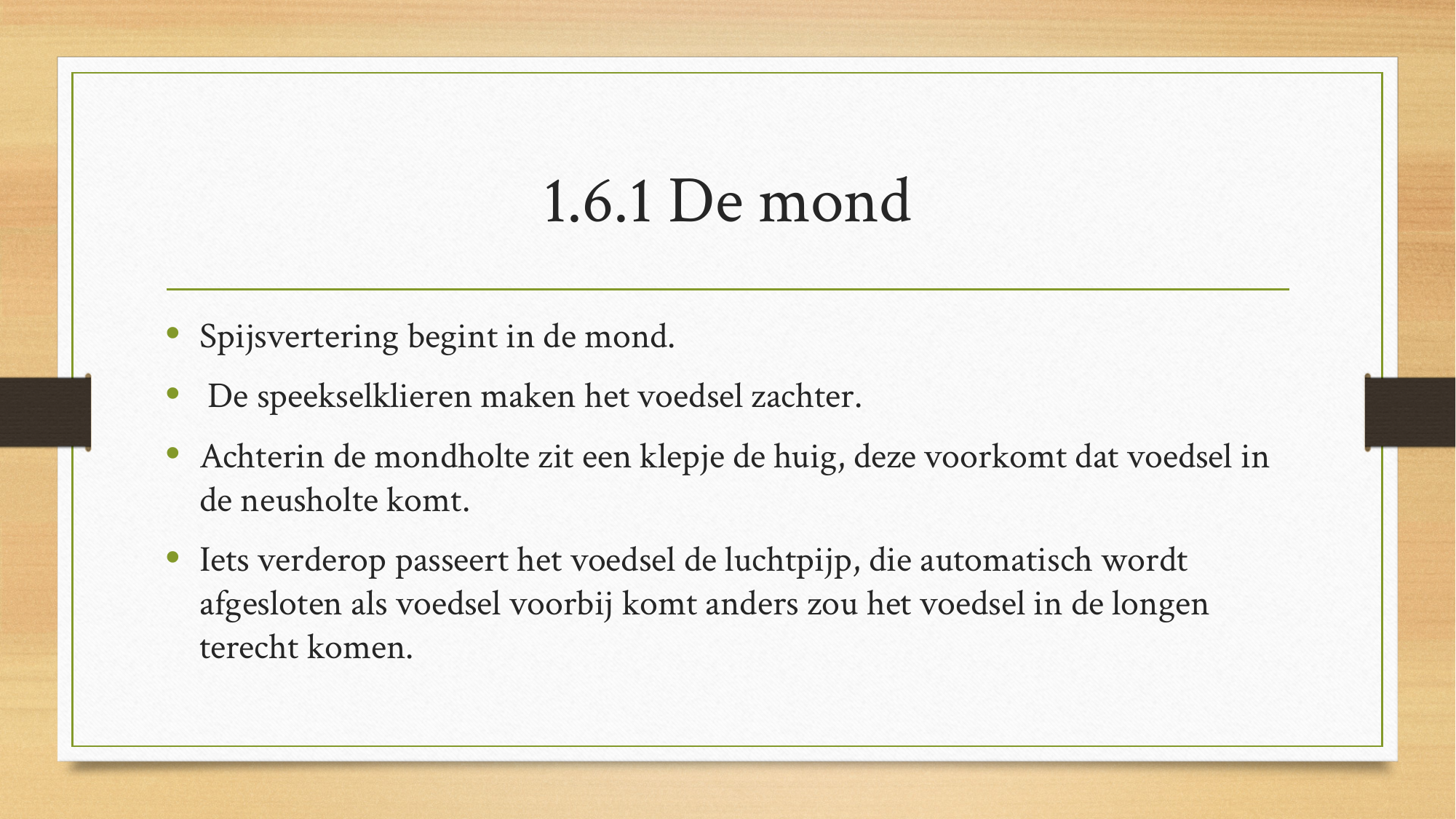

# 1.6.1 De mond
Spijsvertering begint in de mond.
 De speekselklieren maken het voedsel zachter.
Achterin de mondholte zit een klepje de huig, deze voorkomt dat voedsel in de neusholte komt.
Iets verderop passeert het voedsel de luchtpijp, die automatisch wordt afgesloten als voedsel voorbij komt anders zou het voedsel in de longen terecht komen.